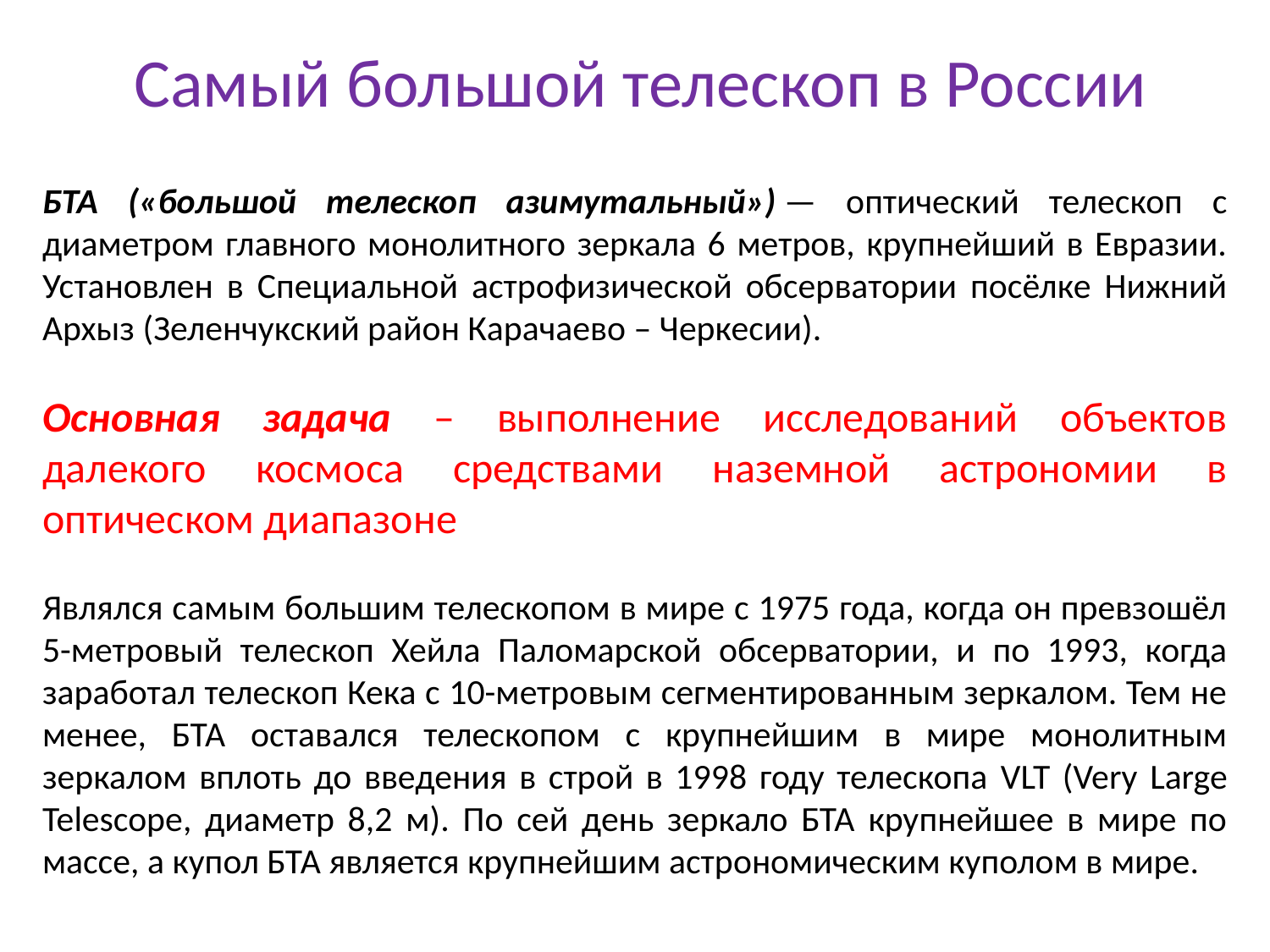

# Самый большой телескоп в России
БТА («большой телескоп азимутальный») — оптический телескоп с диаметром главного монолитного зеркала 6 метров, крупнейший в Евразии. Установлен в Специальной астрофизической обсерватории посёлке Нижний Архыз (Зеленчукский район Карачаево – Черкесии).

Основная задача – выполнение исследований объектов далекого космоса средствами наземной астрономии в оптическом диапазоне

Являлся самым большим телескопом в мире с 1975 года, когда он превзошёл 5-метровый телескоп Хейла Паломарской обсерватории, и по 1993, когда заработал телескоп Кека с 10-метровым сегментированным зеркалом. Тем не менее, БТА оставался телескопом с крупнейшим в мире монолитным зеркалом вплоть до введения в строй в 1998 году телескопа VLT (Very Large Telescope, диаметр 8,2 м). По сей день зеркало БТА крупнейшее в мире по массе, а купол БТА является крупнейшим астрономическим куполом в мире.